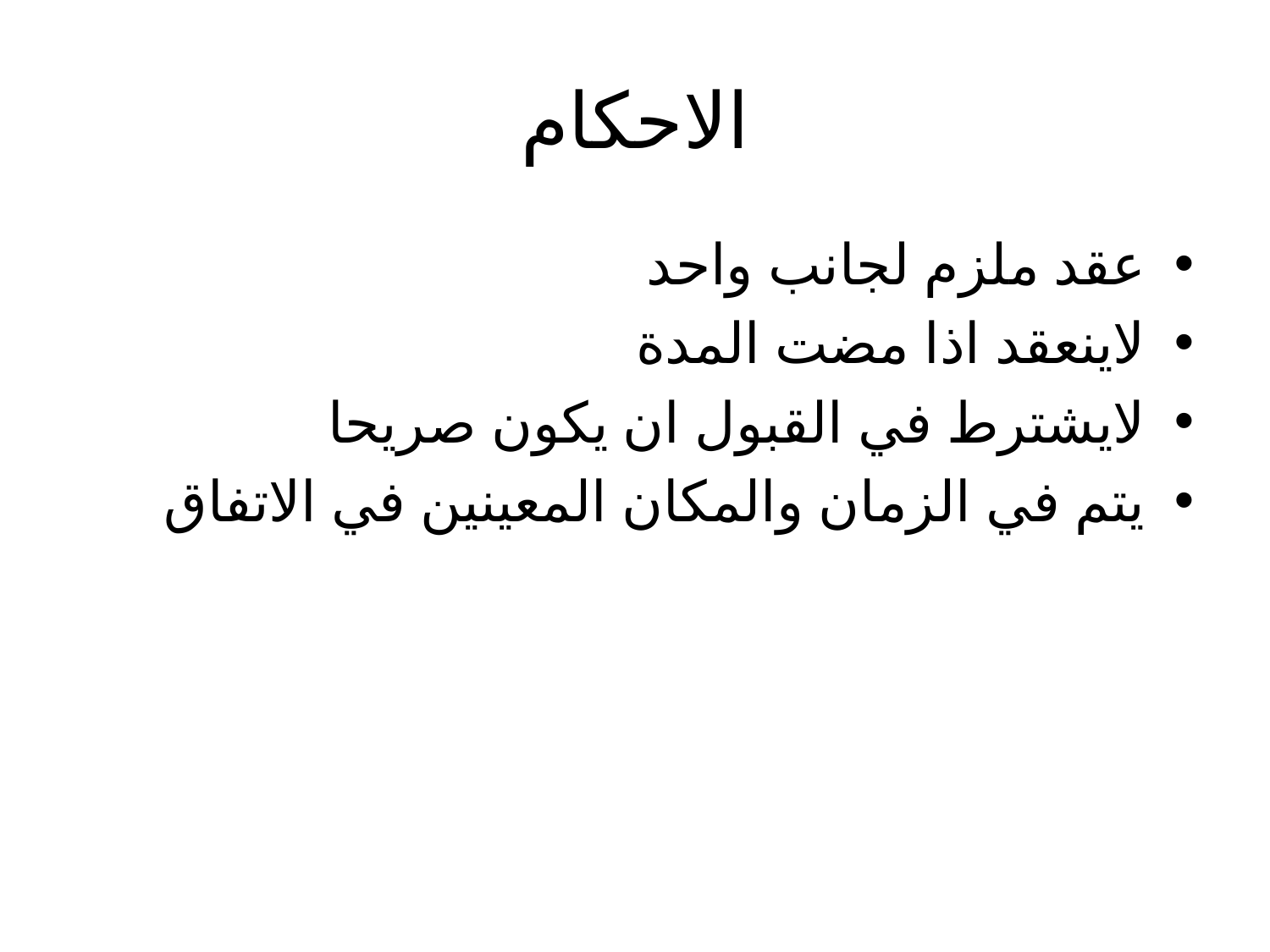

# الاحكام
عقد ملزم لجانب واحد
لاينعقد اذا مضت المدة
لايشترط في القبول ان يكون صريحا
يتم في الزمان والمكان المعينين في الاتفاق